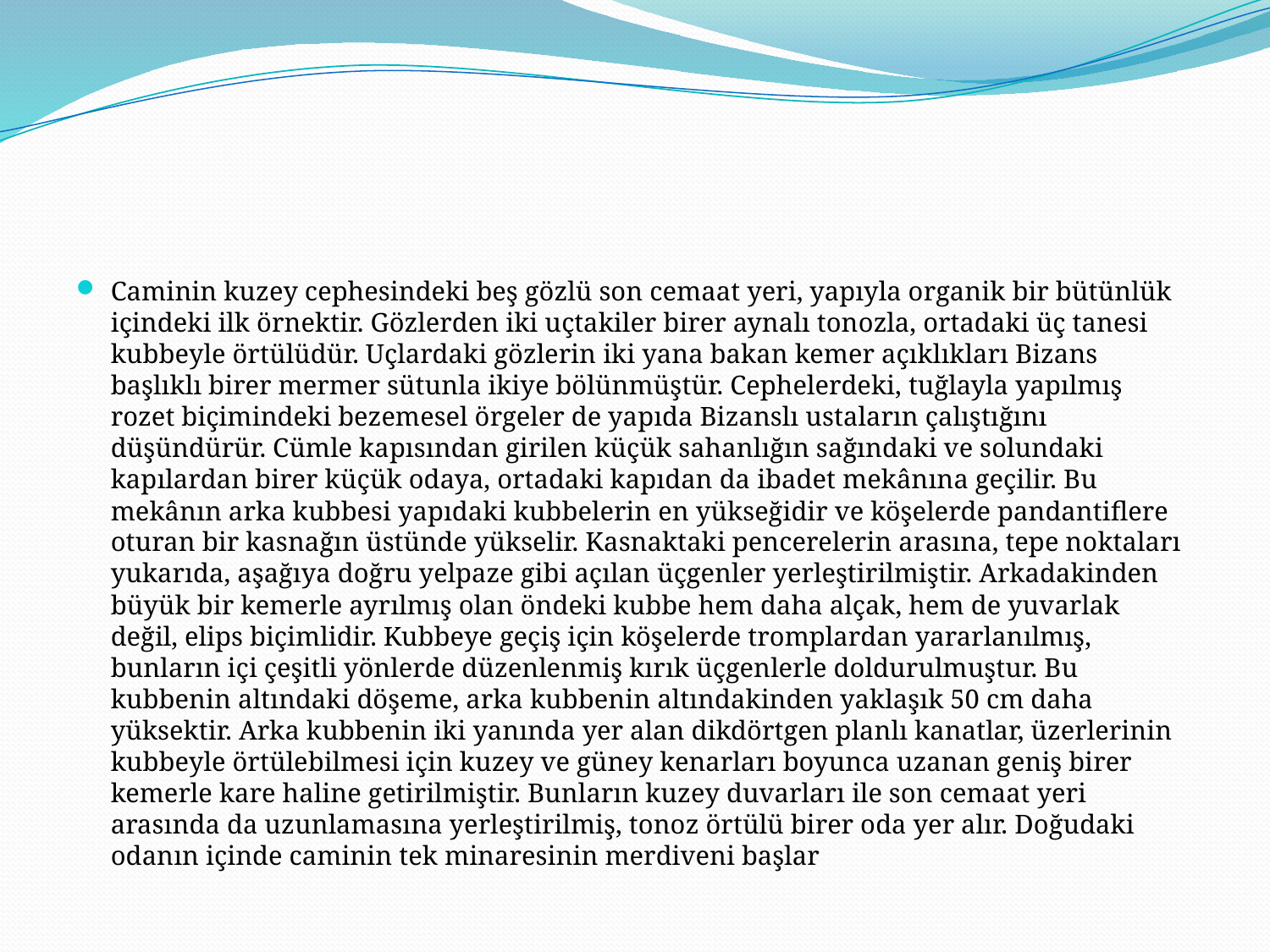

#
Caminin kuzey cephesindeki beş gözlü son cemaat yeri, yapıyla organik bir bütünlük içindeki ilk örnektir. Gözlerden iki uçtakiler birer aynalı tonozla, ortadaki üç tanesi kubbeyle örtülüdür. Uçlardaki gözlerin iki yana bakan kemer açıklıkları Bizans başlıklı birer mermer sütunla ikiye bölünmüştür. Cephelerdeki, tuğlayla yapılmış rozet biçimindeki bezemesel örgeler de yapıda Bizanslı ustaların çalıştığını düşündürür. Cümle kapısından girilen küçük sahanlığın sağındaki ve solundaki kapılardan birer küçük odaya, ortadaki kapıdan da ibadet mekânına geçilir. Bu mekânın arka kubbesi yapıdaki kubbelerin en yükseğidir ve köşelerde pandantiflere oturan bir kasnağın üstünde yükselir. Kasnaktaki pencerelerin arasına, tepe noktaları yukarıda, aşağıya doğru yelpaze gibi açılan üçgenler yerleştirilmiştir. Arkadakinden büyük bir kemerle ayrılmış olan öndeki kubbe hem daha alçak, hem de yuvarlak değil, elips biçimlidir. Kubbeye geçiş için köşelerde tromplardan yararlanılmış, bunların içi çeşitli yönlerde düzenlenmiş kırık üçgenlerle doldurulmuştur. Bu kubbenin altındaki döşeme, arka kubbenin altındakinden yaklaşık 50 cm daha yüksektir. Arka kubbenin iki yanında yer alan dikdörtgen planlı kanatlar, üzerlerinin kubbeyle örtülebilmesi için kuzey ve güney kenarları boyunca uzanan geniş birer kemerle kare haline getirilmiştir. Bunların kuzey duvarları ile son cemaat yeri arasında da uzunlamasına yerleştirilmiş, tonoz örtülü birer oda yer alır. Doğudaki odanın içinde caminin tek minaresinin merdiveni başlar